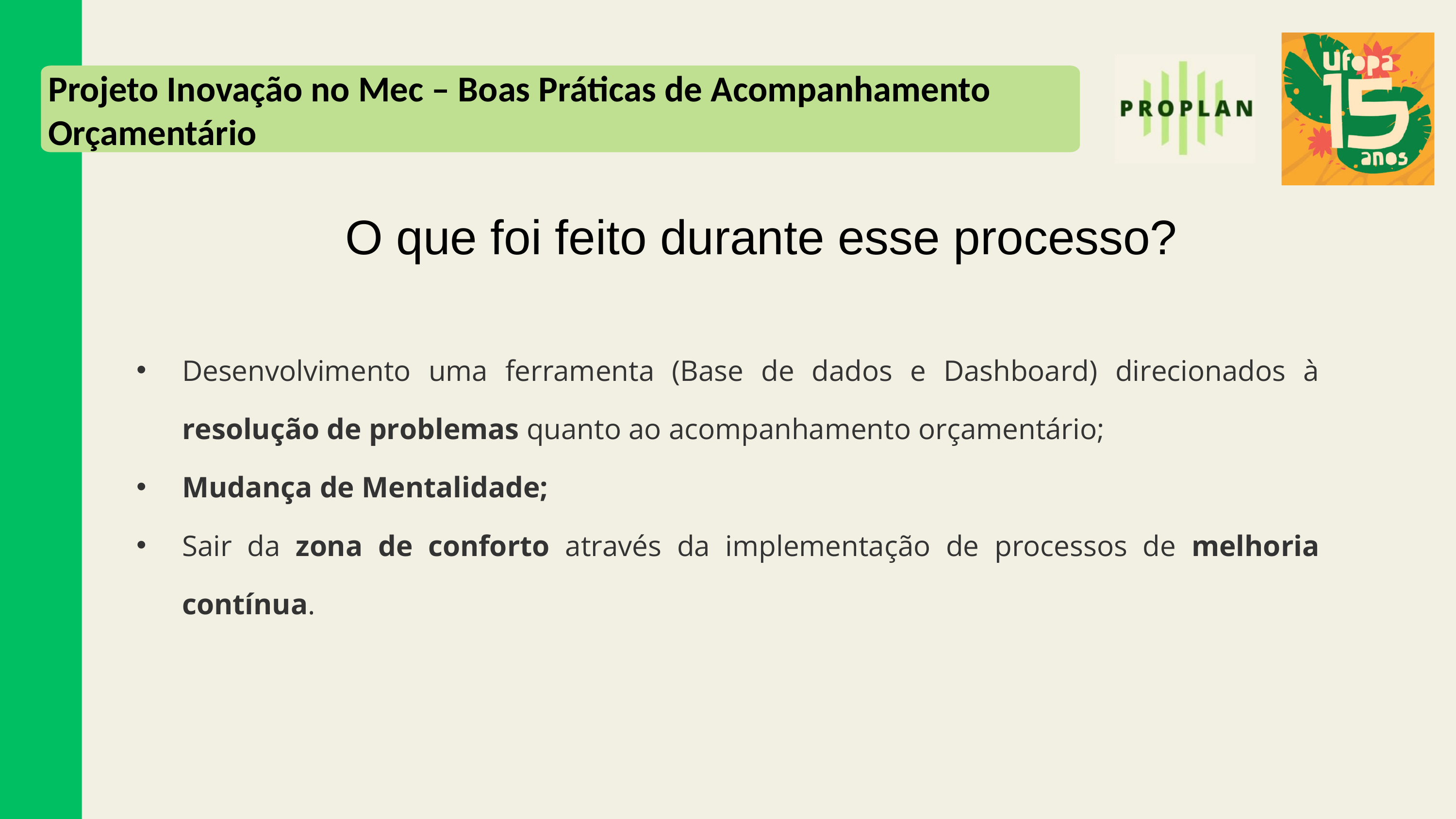

Projeto Inovação no Mec – Boas Práticas de Acompanhamento Orçamentário
O que foi feito durante esse processo?
Desenvolvimento uma ferramenta (Base de dados e Dashboard) direcionados à resolução de problemas quanto ao acompanhamento orçamentário;
Mudança de Mentalidade;
Sair da zona de conforto através da implementação de processos de melhoria contínua.